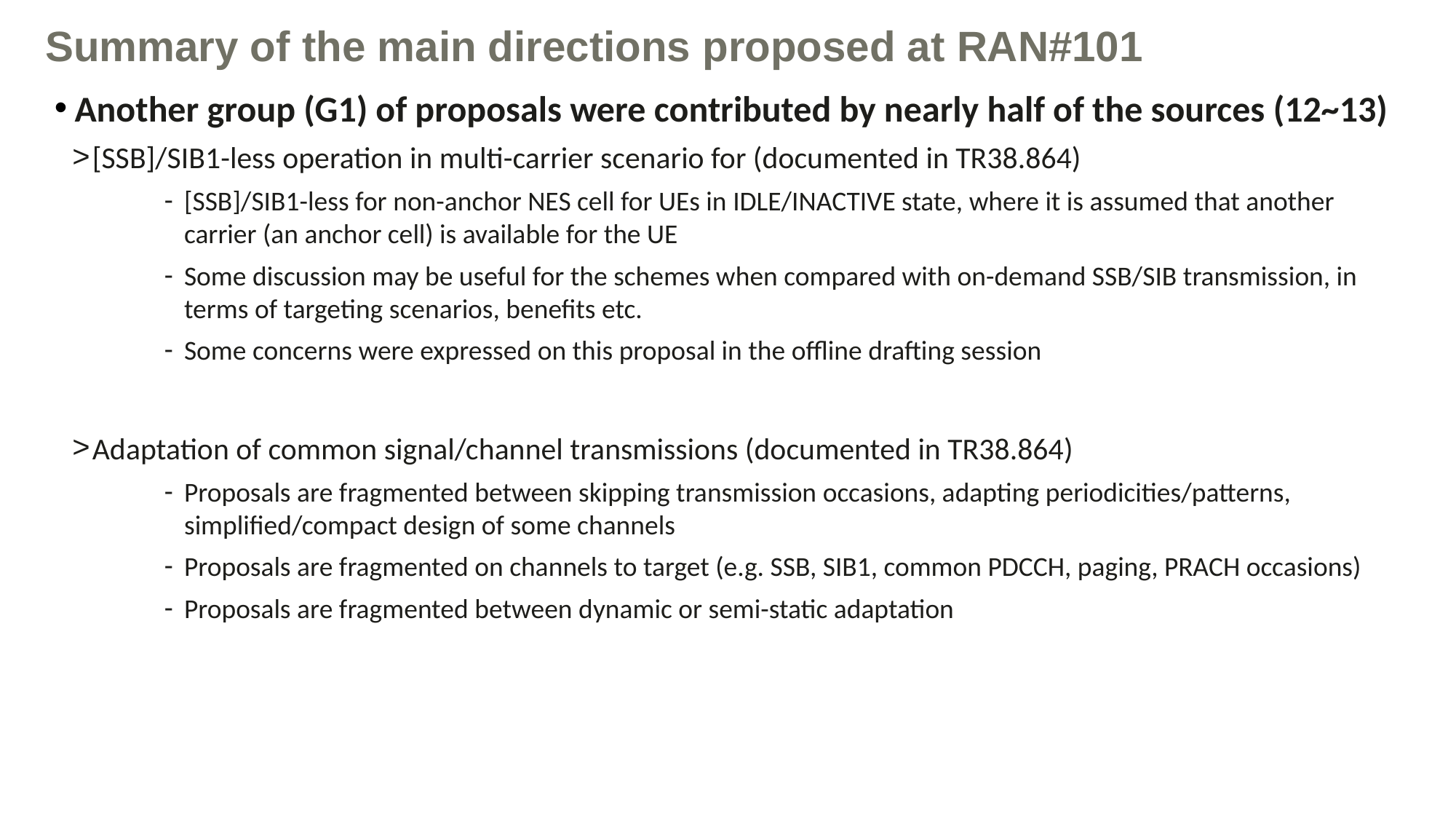

Summary of the main directions proposed at RAN#101
Another group (G1) of proposals were contributed by nearly half of the sources (12~13)
[SSB]/SIB1-less operation in multi-carrier scenario for (documented in TR38.864)
[SSB]/SIB1-less for non-anchor NES cell for UEs in IDLE/INACTIVE state, where it is assumed that another carrier (an anchor cell) is available for the UE
Some discussion may be useful for the schemes when compared with on-demand SSB/SIB transmission, in terms of targeting scenarios, benefits etc.
Some concerns were expressed on this proposal in the offline drafting session

Adaptation of common signal/channel transmissions (documented in TR38.864)
Proposals are fragmented between skipping transmission occasions, adapting periodicities/patterns, simplified/compact design of some channels
Proposals are fragmented on channels to target (e.g. SSB, SIB1, common PDCCH, paging, PRACH occasions)
Proposals are fragmented between dynamic or semi-static adaptation